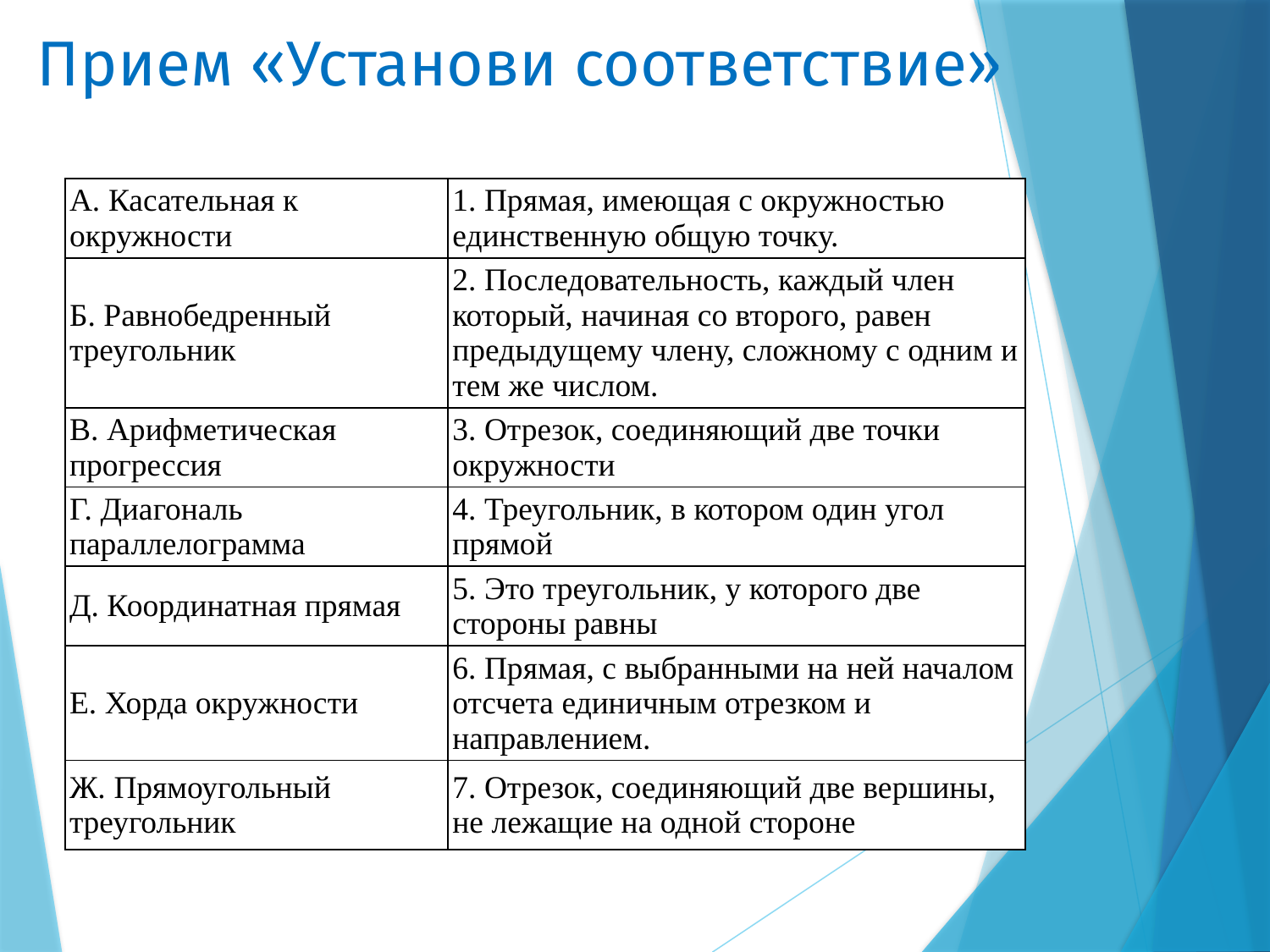

# Прием «Установи соответствие»
| А. Касательная к окружности | 1. Прямая, имеющая с окружностью единственную общую точку. |
| --- | --- |
| Б. Равнобедренный треугольник | 2. Последовательность, каждый член который, начиная со второго, равен предыдущему члену, сложному с одним и тем же числом. |
| В. Арифметическая прогрессия | 3. Отрезок, соединяющий две точки окружности |
| Г. Диагональ параллелограмма | 4. Треугольник, в котором один угол прямой |
| Д. Координатная прямая | 5. Это треугольник, у которого две стороны равны |
| Е. Хорда окружности | 6. Прямая, с выбранными на ней началом отсчета единичным отрезком и направлением. |
| Ж. Прямоугольный треугольник | 7. Отрезок, соединяющий две вершины, не лежащие на одной стороне |